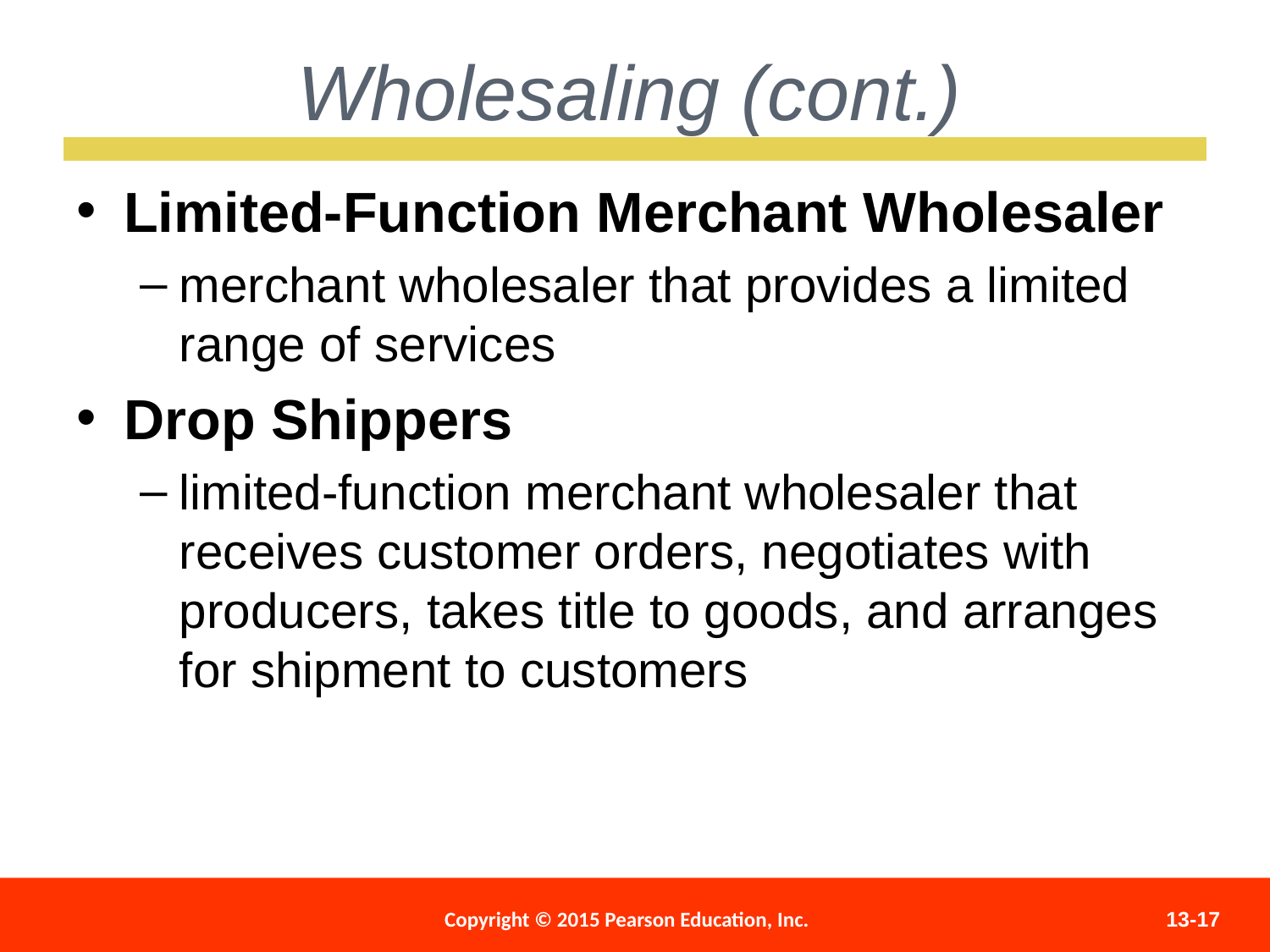

Wholesaling (cont.)
Limited-Function Merchant Wholesaler
merchant wholesaler that provides a limited range of services
Drop Shippers
limited-function merchant wholesaler that receives customer orders, negotiates with producers, takes title to goods, and arranges for shipment to customers